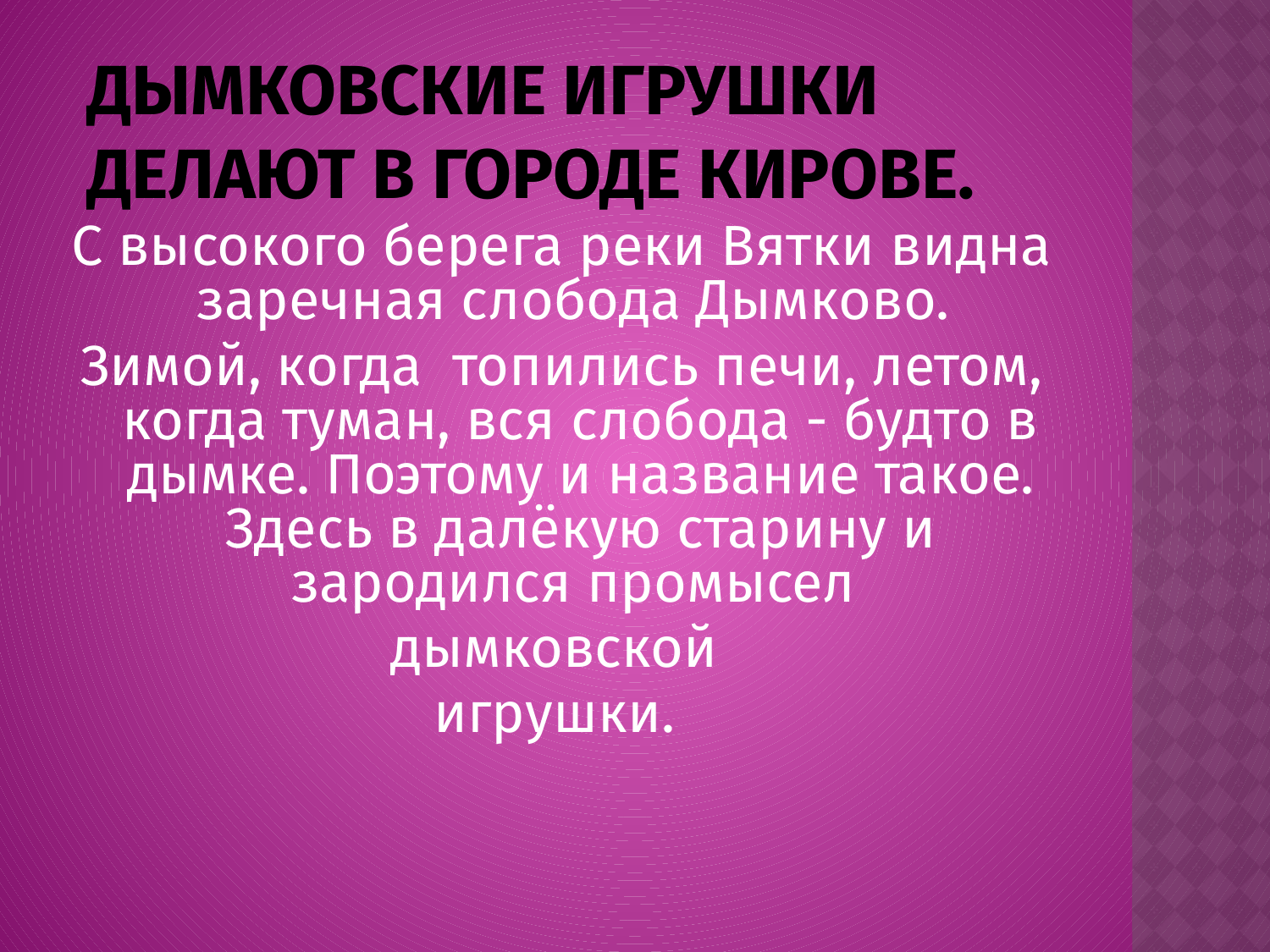

# Дымковские игрушки делают в городе Кирове.
С высокого берега реки Вятки видна заречная слобода Дымково.
Зимой, когда  топились печи, летом, когда туман, вся слобода - будто в дымке. Поэтому и название такое. Здесь в далёкую старину и зародился промысел
дымковской
игрушки.